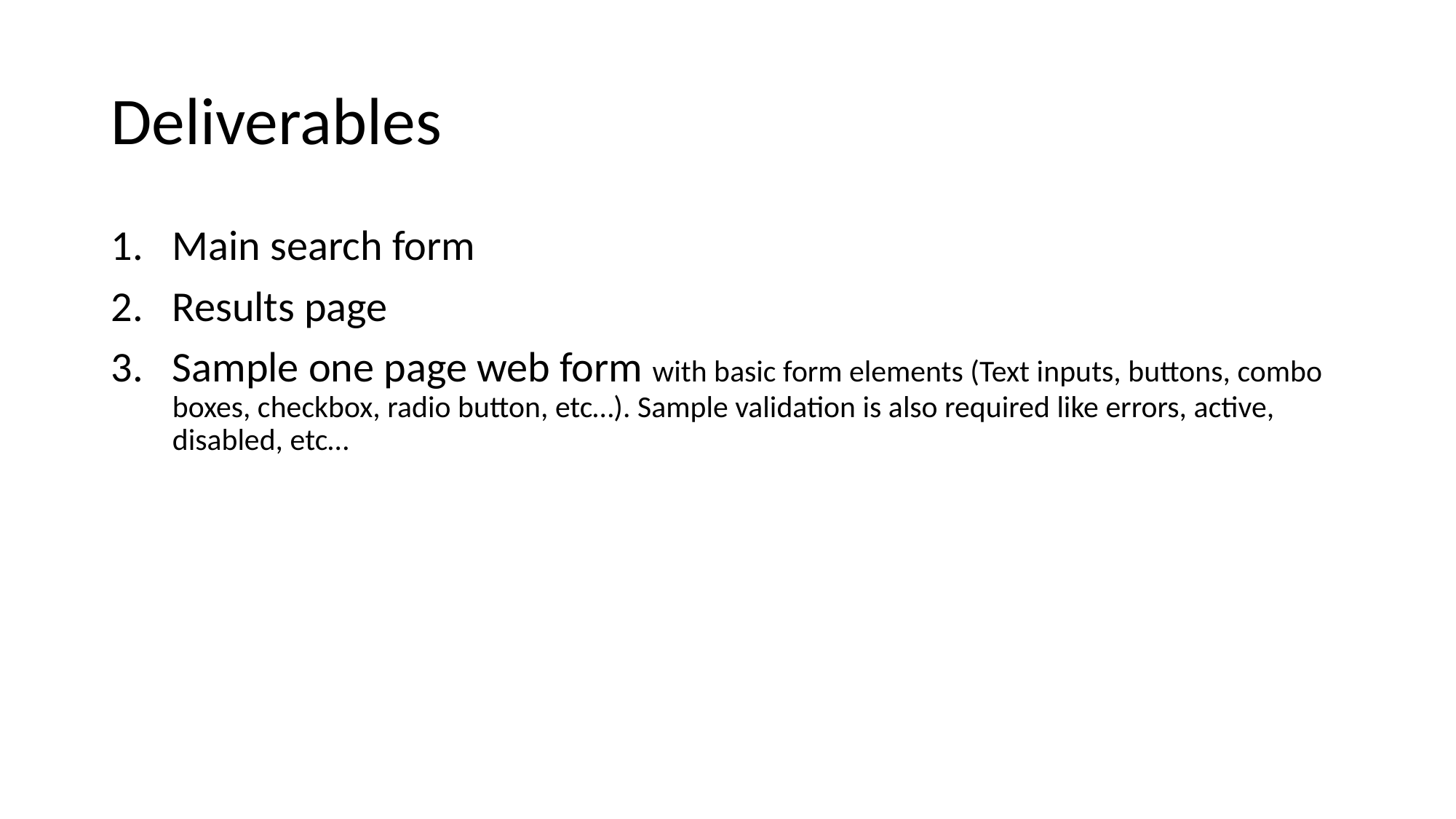

# Deliverables
Main search form
Results page
Sample one page web form with basic form elements (Text inputs, buttons, combo boxes, checkbox, radio button, etc…). Sample validation is also required like errors, active, disabled, etc…